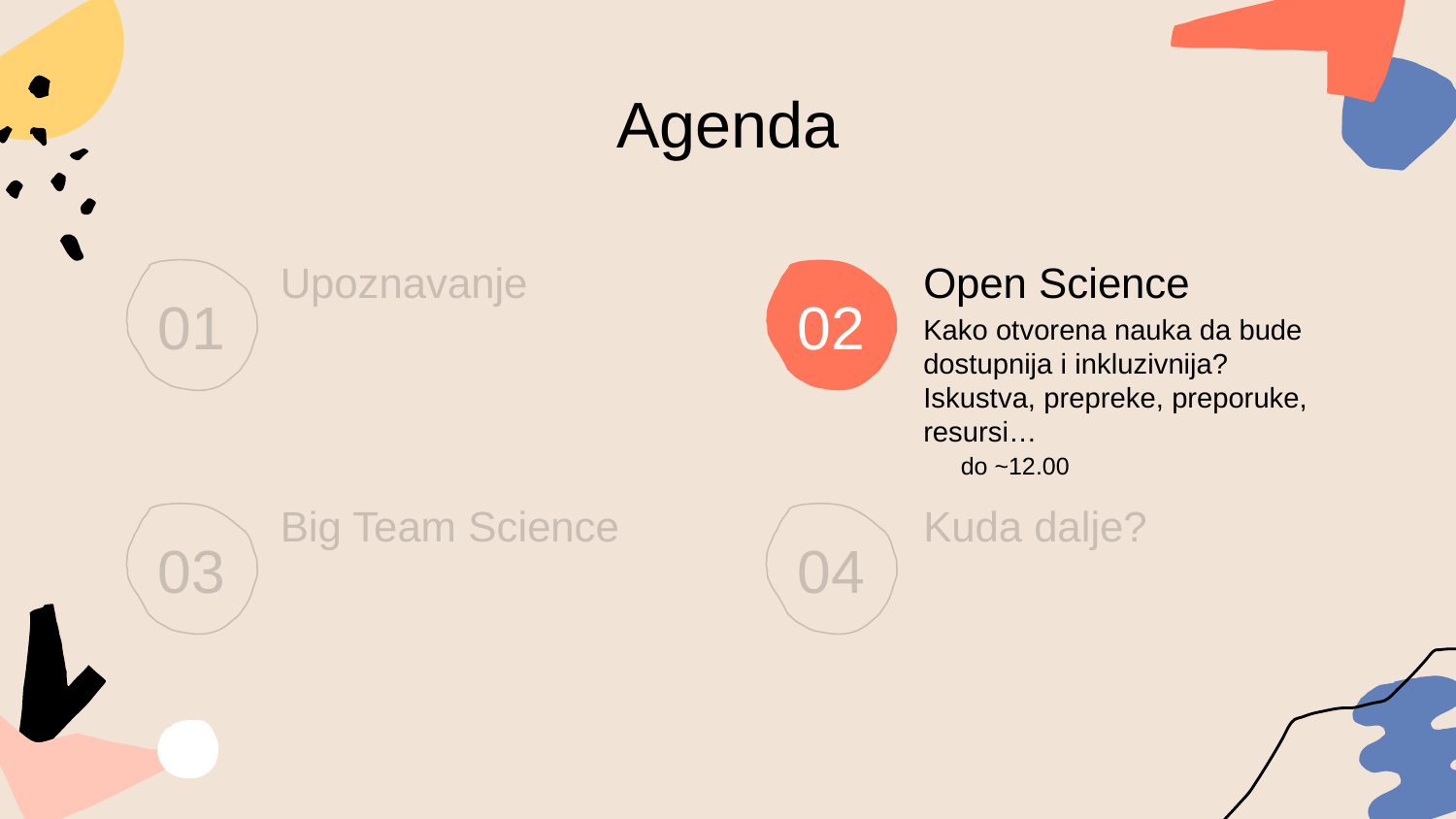

Agenda
# Upoznavanje
Open Science

01
02
Kako otvorena nauka da bude dostupnija i inkluzivnija?
Iskustva, prepreke, preporuke, resursi…
do ~12.00
Big Team Science
Kuda dalje?

03
04